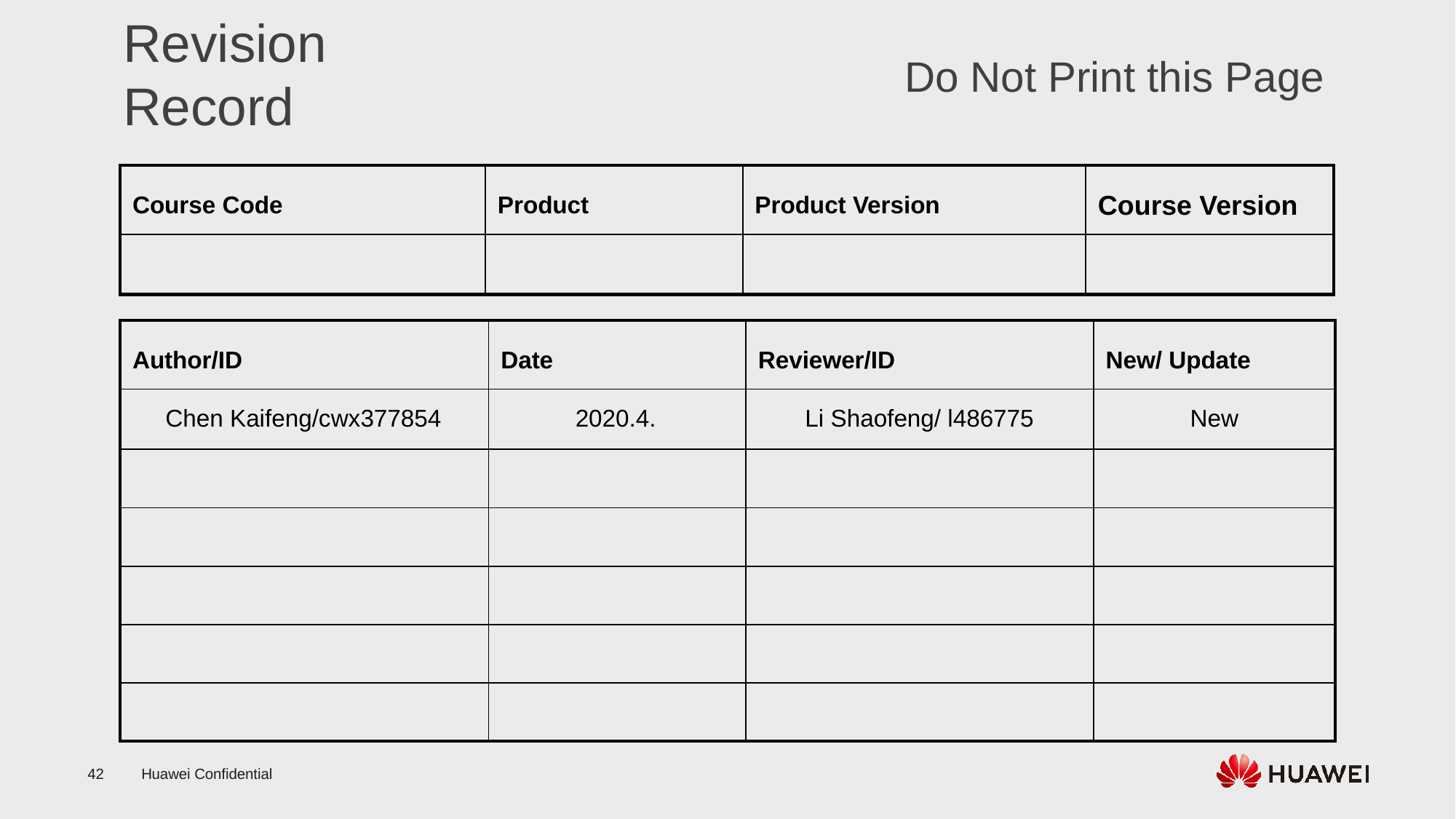

Chen Kaifeng/cwx377854
2020.4.
Li Shaofeng/ l486775
New